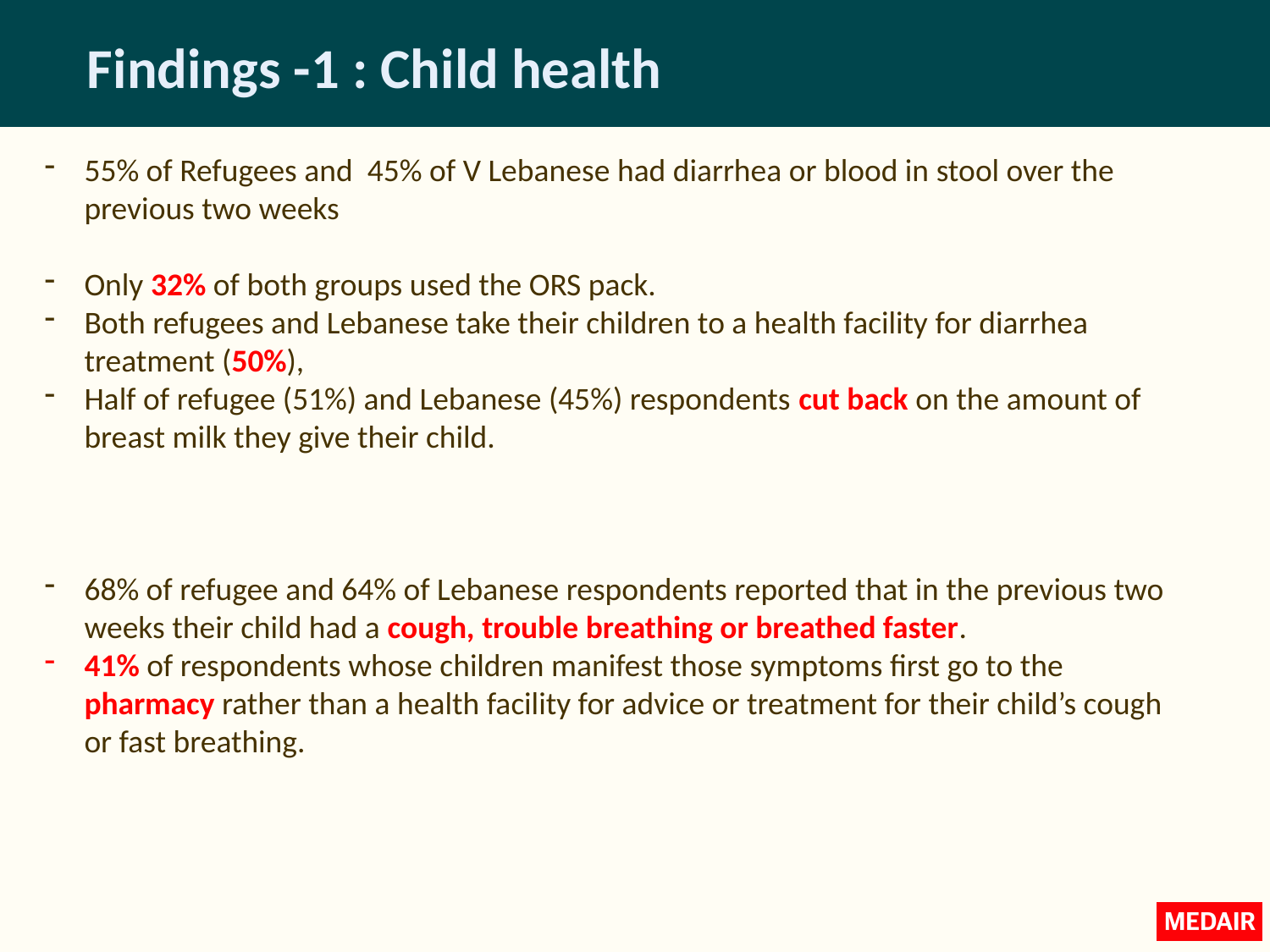

# Findings -1 : Child health
55% of Refugees and  45% of V Lebanese had diarrhea or blood in stool over the previous two weeks

Only 32% of both groups used the ORS pack.
Both refugees and Lebanese take their children to a health facility for diarrhea treatment (50%),
Half of refugee (51%) and Lebanese (45%) respondents cut back on the amount of breast milk they give their child.

68% of refugee and 64% of Lebanese respondents reported that in the previous two weeks their child had a cough, trouble breathing or breathed faster.
41% of respondents whose children manifest those symptoms first go to the pharmacy rather than a health facility for advice or treatment for their child’s cough or fast breathing.